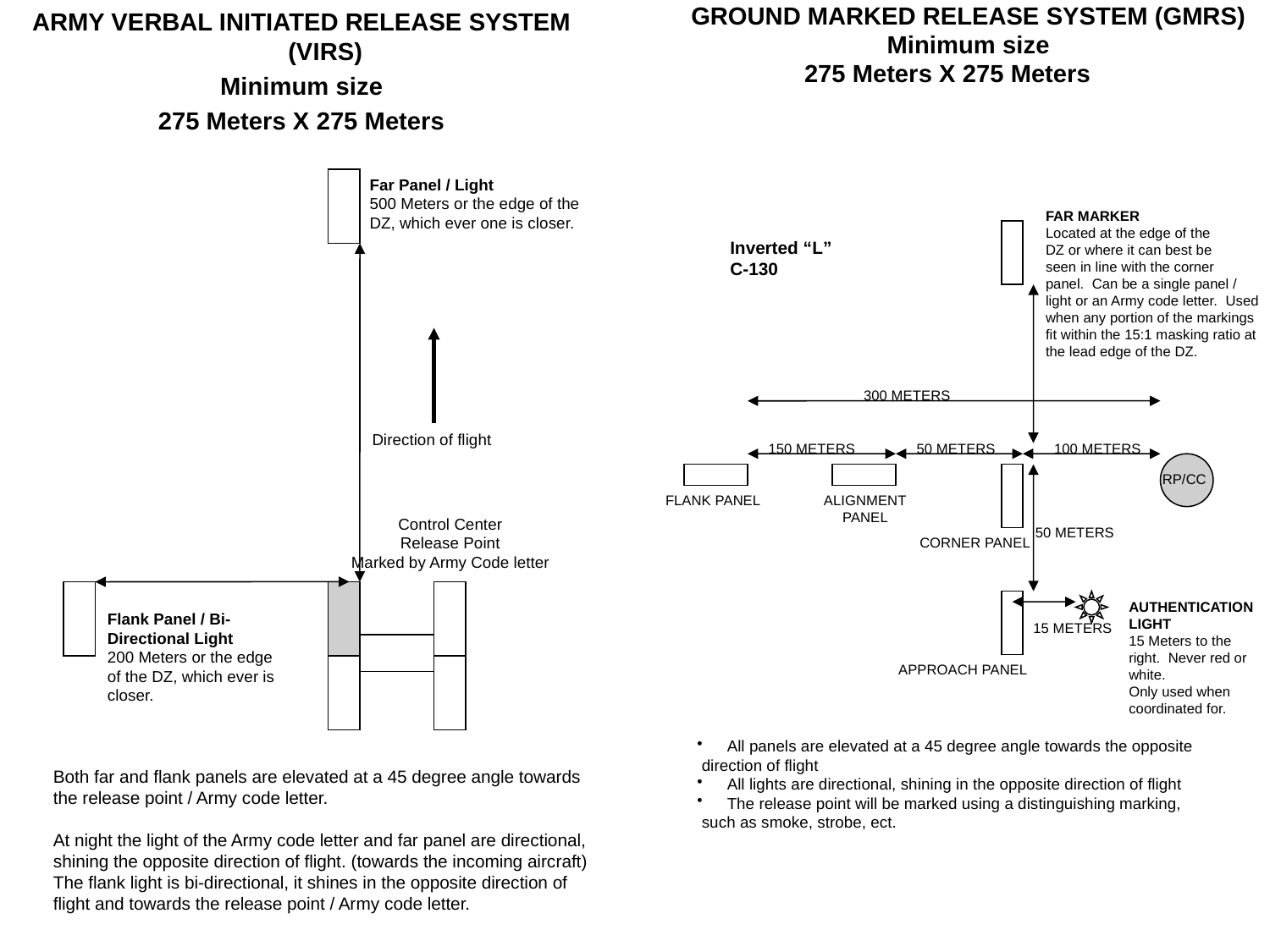

ARMY VERBAL INITIATED RELEASE SYSTEM (VIRS)
Minimum size
275 Meters X 275 Meters

GROUND MARKED RELEASE SYSTEM (GMRS)
Minimum size
275 Meters X 275 Meters
Far Panel / Light
500 Meters or the edge of the
DZ, which ever one is closer.

Direction of flight
Control Center
Release Point
Marked by Army Code letter

Flank Panel / Bi-
Directional Light
200 Meters or the edge
of the DZ, which ever is
closer.
FAR MARKER
Located at the edge of the
DZ or where it can best be
seen in line with the corner
panel.  Can be a single panel /
light or an Army code letter.  Used
when any portion of the markings
fit within the 15:1 masking ratio at
the lead edge of the DZ.

300 METERS

150 METERS
50 METERS
100 METERS

RP/CC

FLANK PANEL
ALIGNMENT
PANEL
50 METERS
CORNER PANEL

AUTHENTICATION
LIGHT
15 Meters to the
right.  Never red or
white.
Only used when
coordinated for.

15 METERS
APPROACH PANEL
Inverted “L”
C-130
All panels are elevated at a 45 degree angle towards the opposite
 direction of flight
All lights are directional, shining in the opposite direction of flight
The release point will be marked using a distinguishing marking,
 such as smoke, strobe, ect.
Both far and flank panels are elevated at a 45 degree angle towards
the release point / Army code letter.

At night the light of the Army code letter and far panel are directional,
shining the opposite direction of flight. (towards the incoming aircraft)
The flank light is bi-directional, it shines in the opposite direction of
flight and towards the release point / Army code letter.